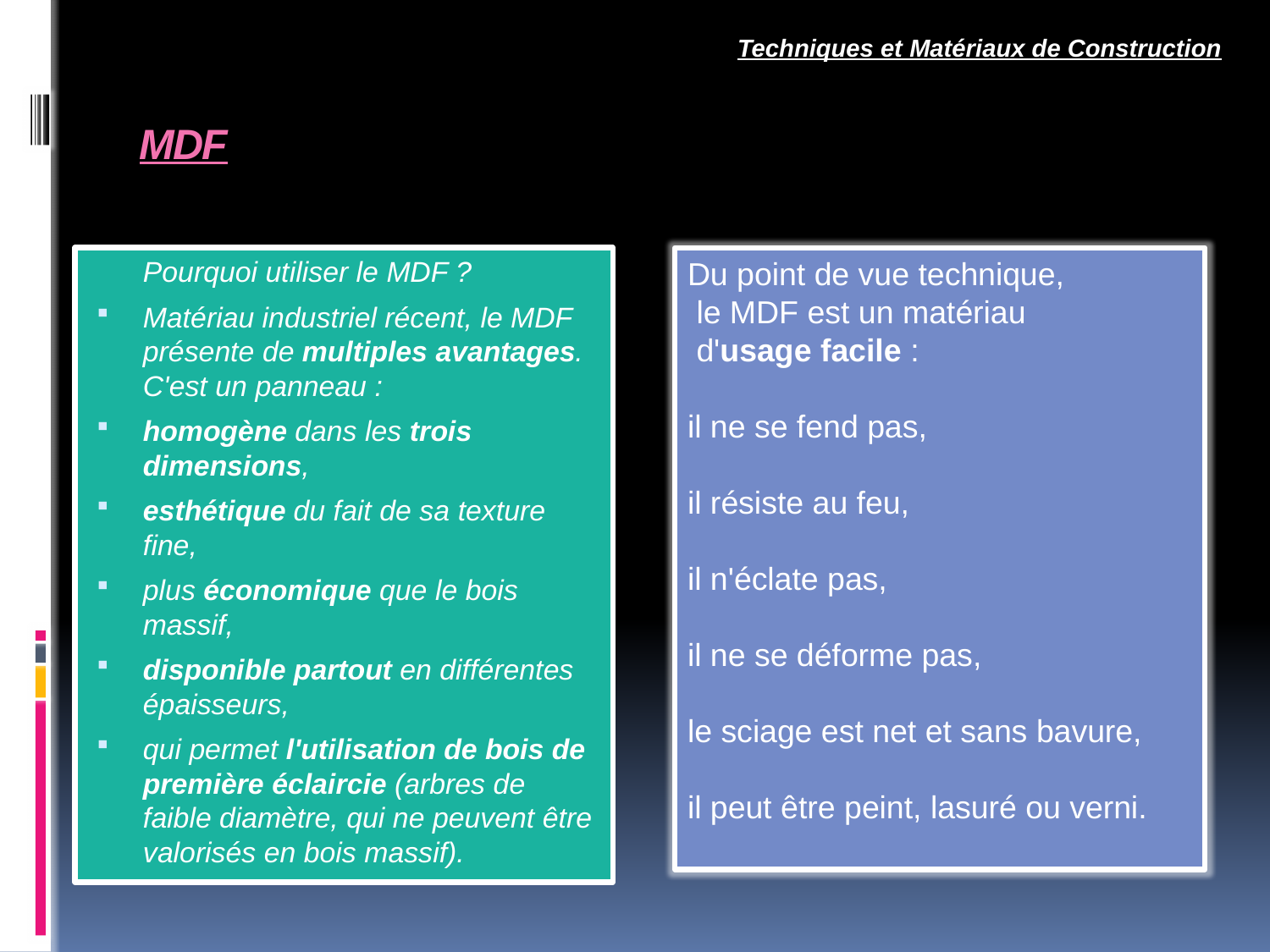

Techniques et Matériaux de Construction
# MDF
		Pourquoi utiliser le MDF ?
Matériau industriel récent, le MDF présente de multiples avantages. C'est un panneau :
homogène dans les trois dimensions,
esthétique du fait de sa texture fine,
plus économique que le bois massif,
disponible partout en différentes épaisseurs,
qui permet l'utilisation de bois de première éclaircie (arbres de faible diamètre, qui ne peuvent être valorisés en bois massif).

Du point de vue technique,
 le MDF est un matériau
 d'usage facile :

il ne se fend pas,

il résiste au feu,

il n'éclate pas,

il ne se déforme pas,

le sciage est net et sans bavure,

il peut être peint, lasuré ou verni.